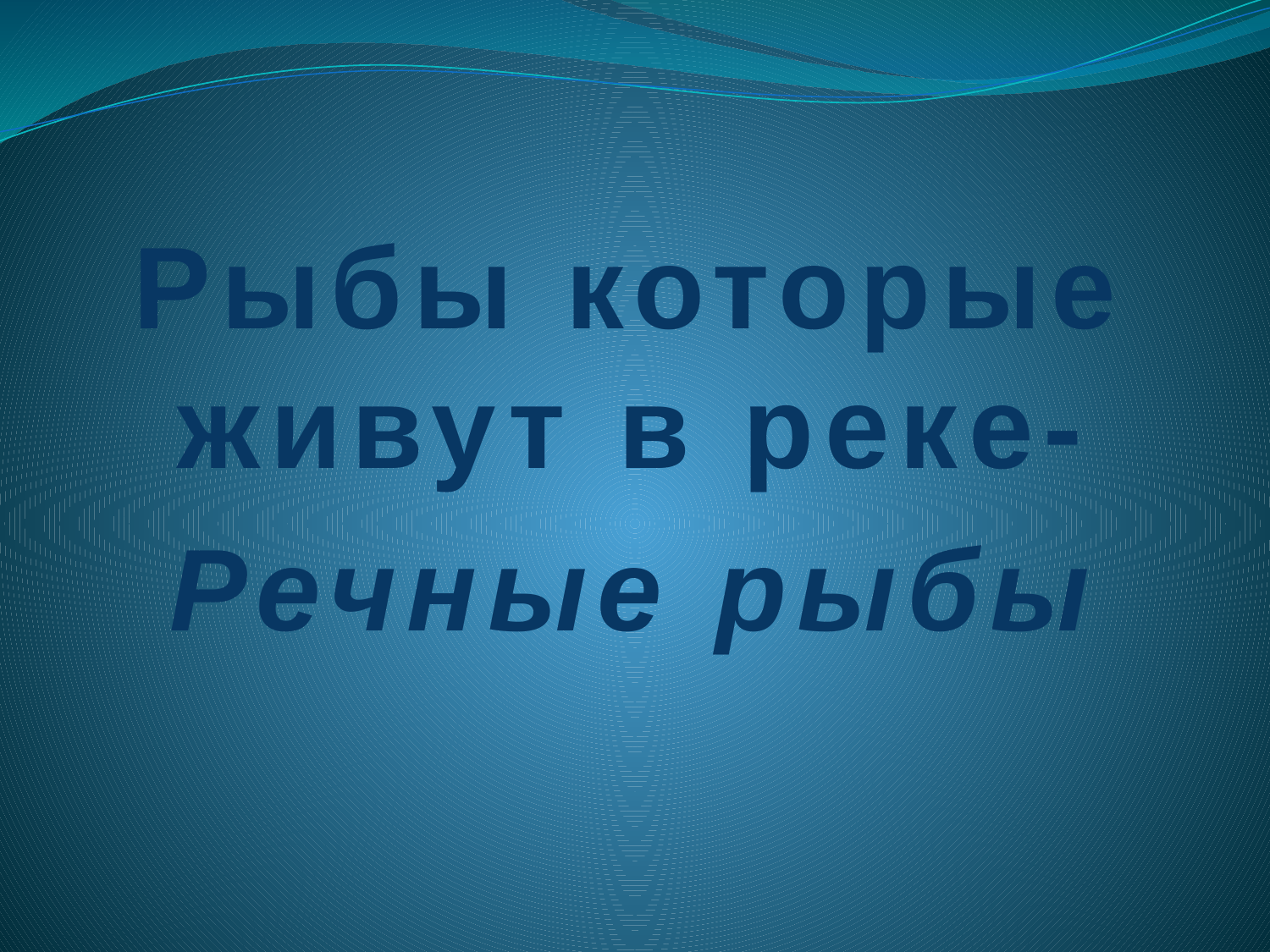

Рыбы которые живут в реке-
Речные рыбы